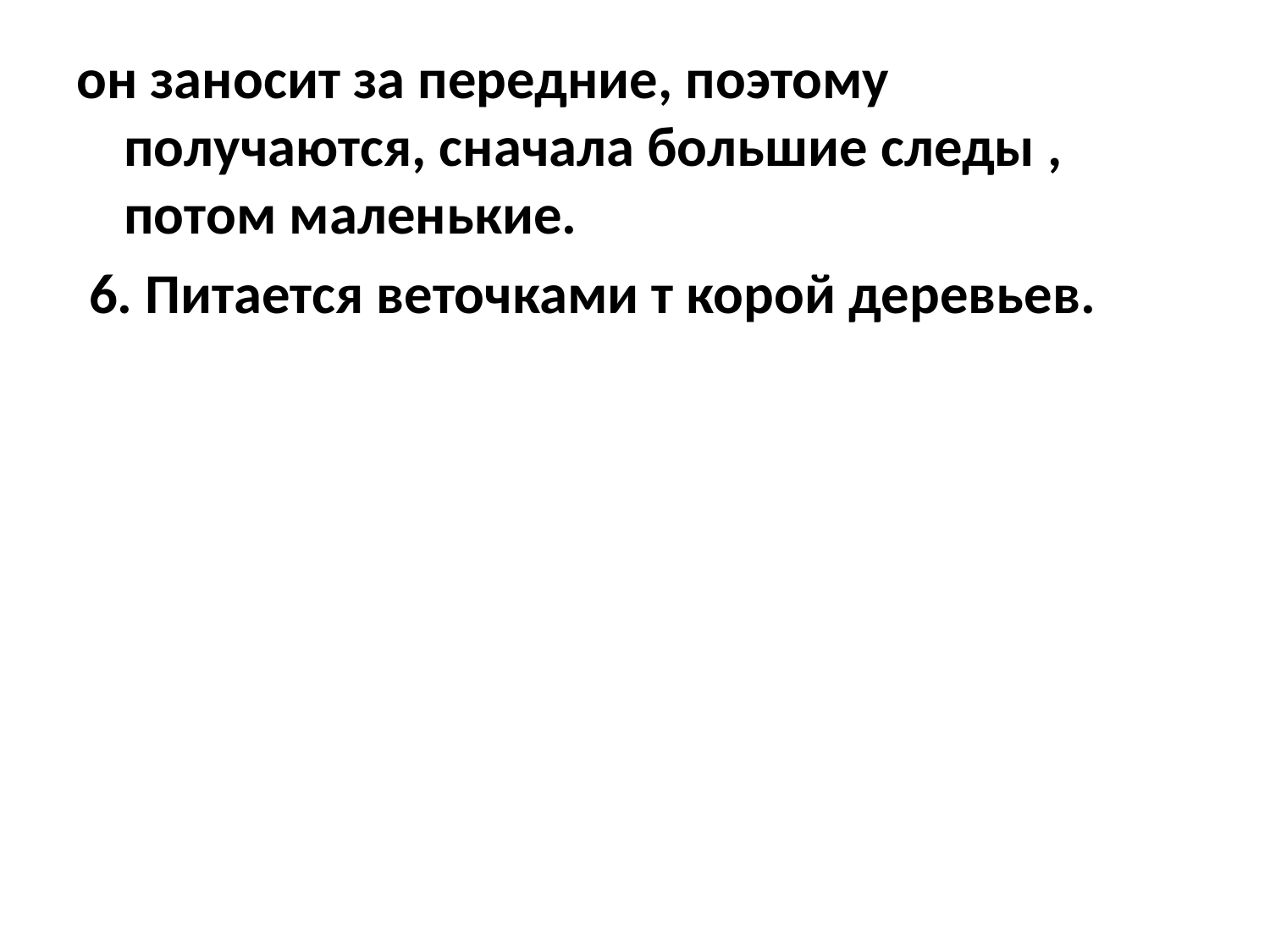

он заносит за передние, поэтому получаются, сначала большие следы , потом маленькие.
 6. Питается веточками т корой деревьев.
#